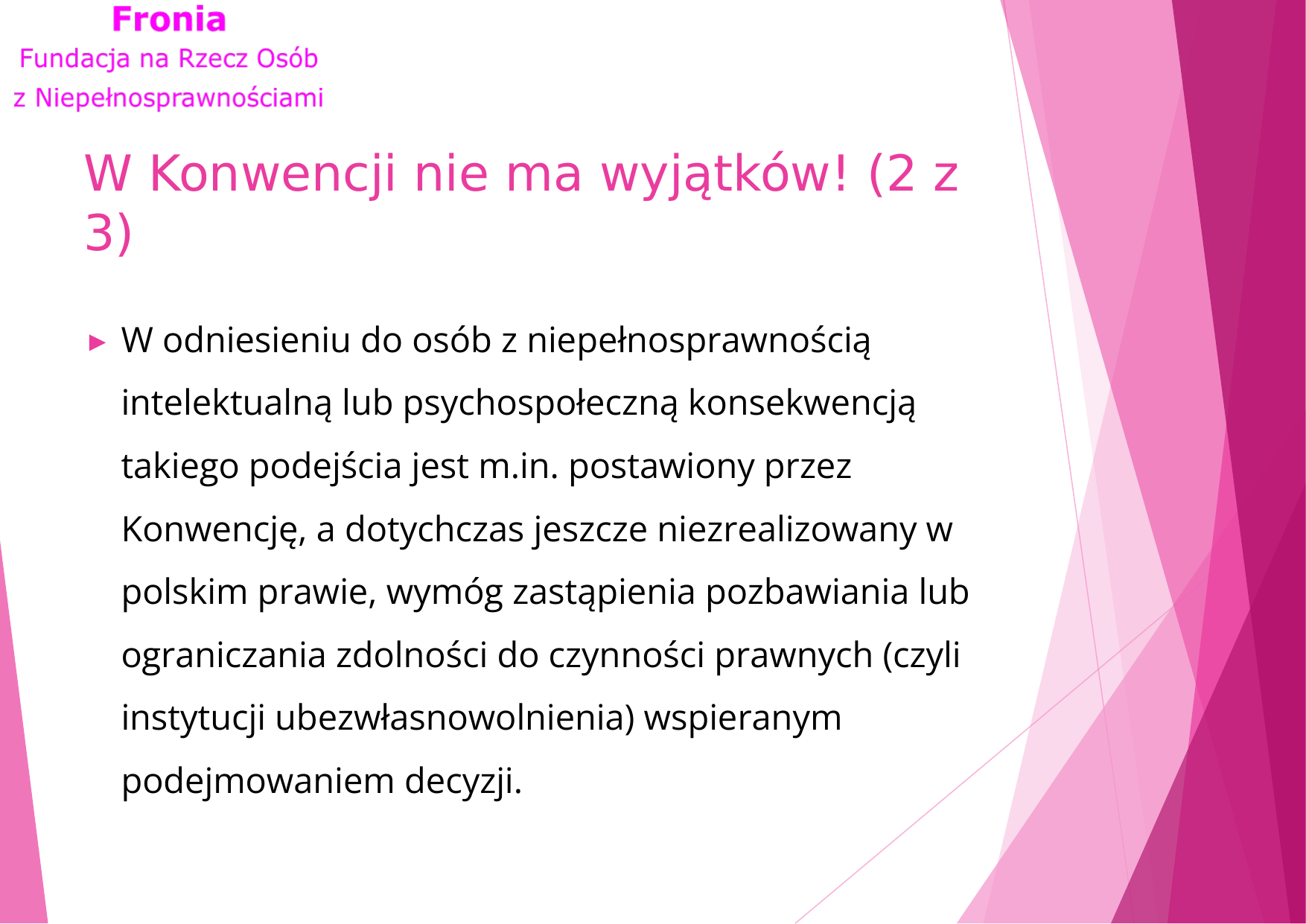

# W Konwencji nie ma wyjątków! (2 z 3)
W odniesieniu do osób z niepełnosprawnością intelektualną lub psychospołeczną konsekwencją takiego podejścia jest m.in. postawiony przez Konwencję, a dotychczas jeszcze niezrealizowany w polskim prawie, wymóg zastąpienia pozbawiania lub ograniczania zdolności do czynności prawnych (czyli instytucji ubezwłasnowolnienia) wspieranym podejmowaniem decyzji.